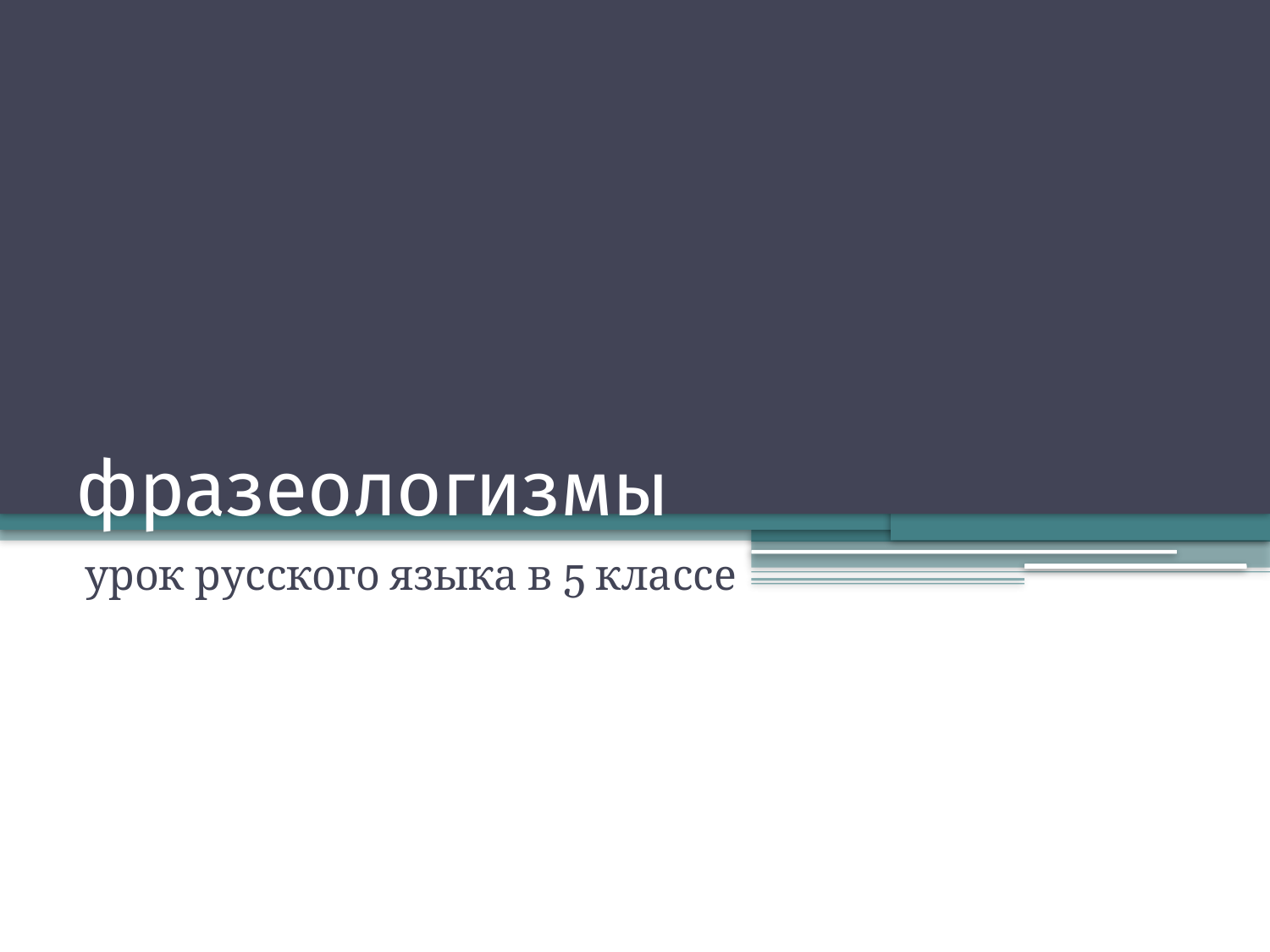

# фразеологизмы
урок русского языка в 5 классе